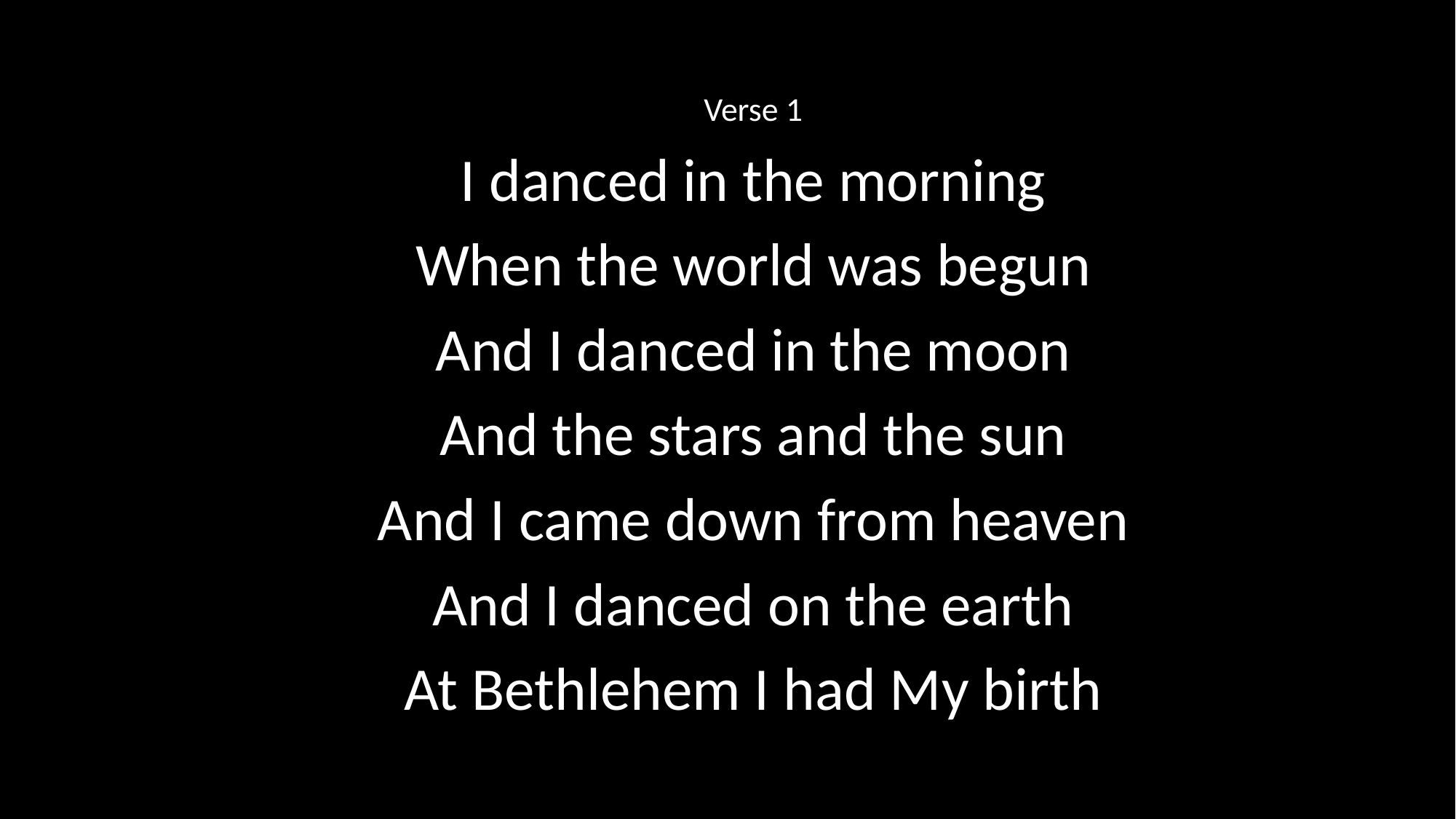

Verse 1
I danced in the morning
When the world was begun
And I danced in the moon
And the stars and the sun
And I came down from heaven
And I danced on the earth
At Bethlehem I had My birth